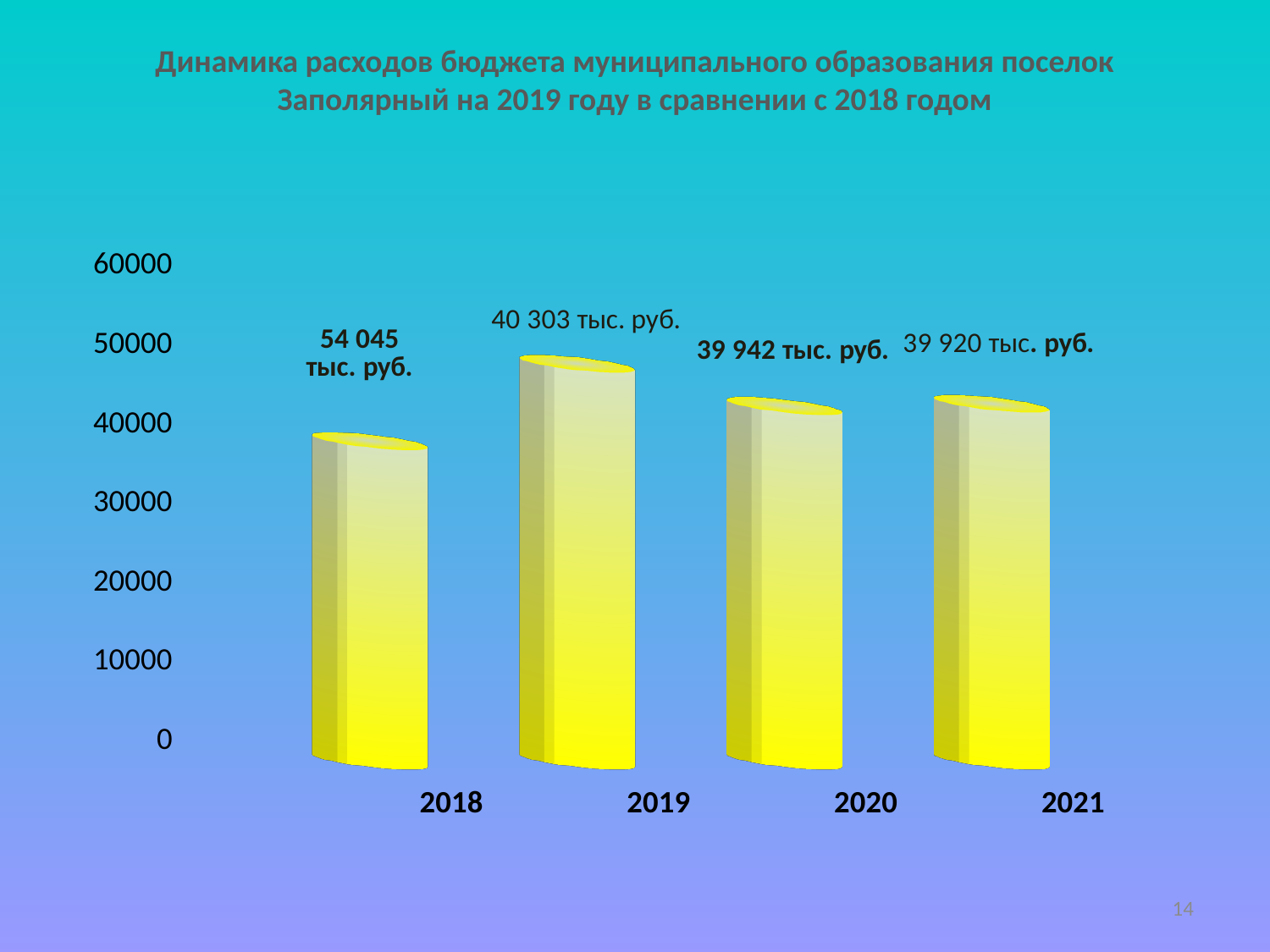

# Динамика расходов бюджета муниципального образования поселок Заполярный на 2019 году в сравнении с 2018 годом

[unsupported chart]

14